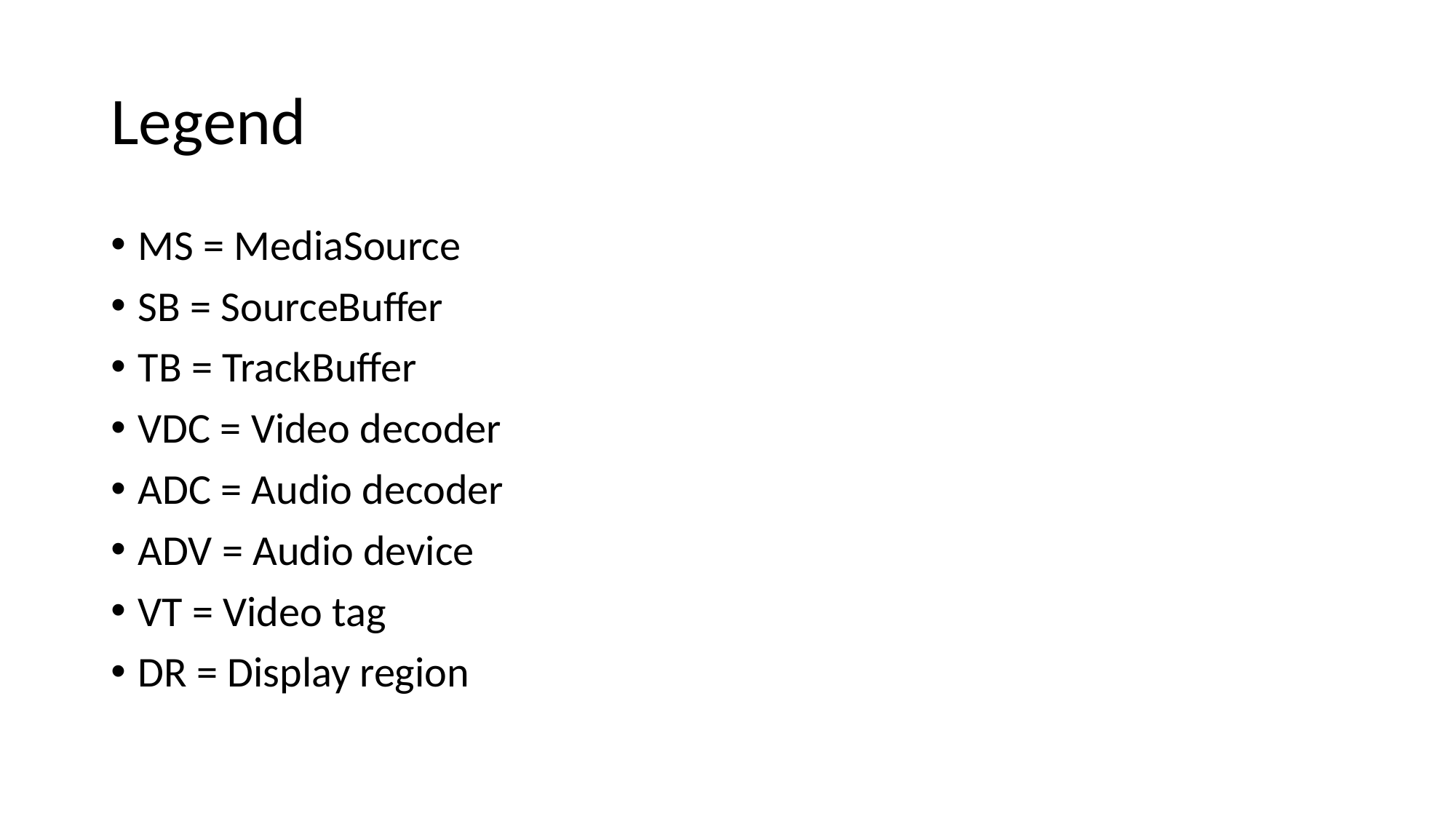

# Legend
MS = MediaSource
SB = SourceBuffer
TB = TrackBuffer
VDC = Video decoder
ADC = Audio decoder
ADV = Audio device
VT = Video tag
DR = Display region